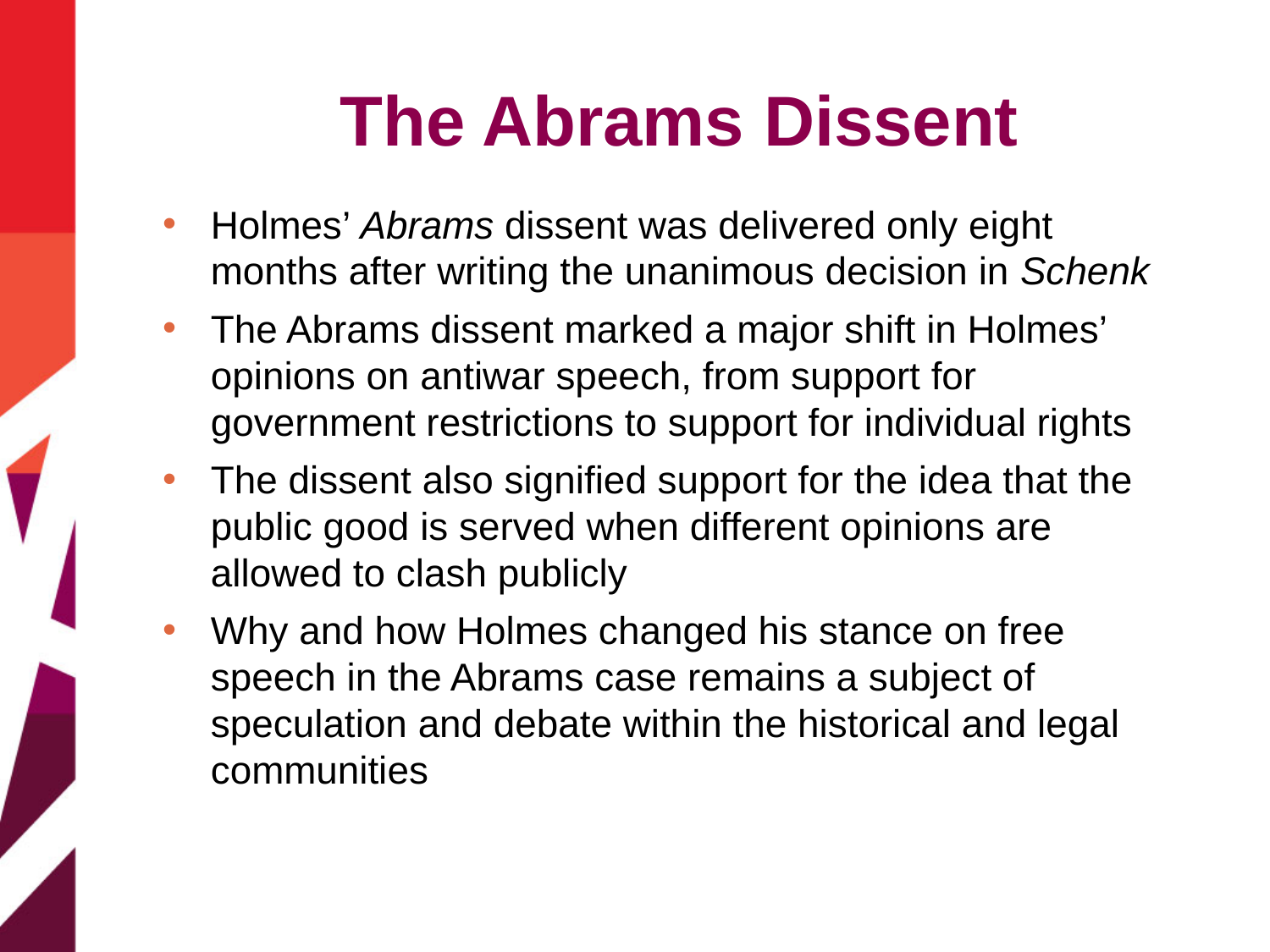

# The Abrams Dissent
Holmes’ Abrams dissent was delivered only eight months after writing the unanimous decision in Schenk
The Abrams dissent marked a major shift in Holmes’ opinions on antiwar speech, from support for government restrictions to support for individual rights
The dissent also signified support for the idea that the public good is served when different opinions are allowed to clash publicly
Why and how Holmes changed his stance on free speech in the Abrams case remains a subject of speculation and debate within the historical and legal communities